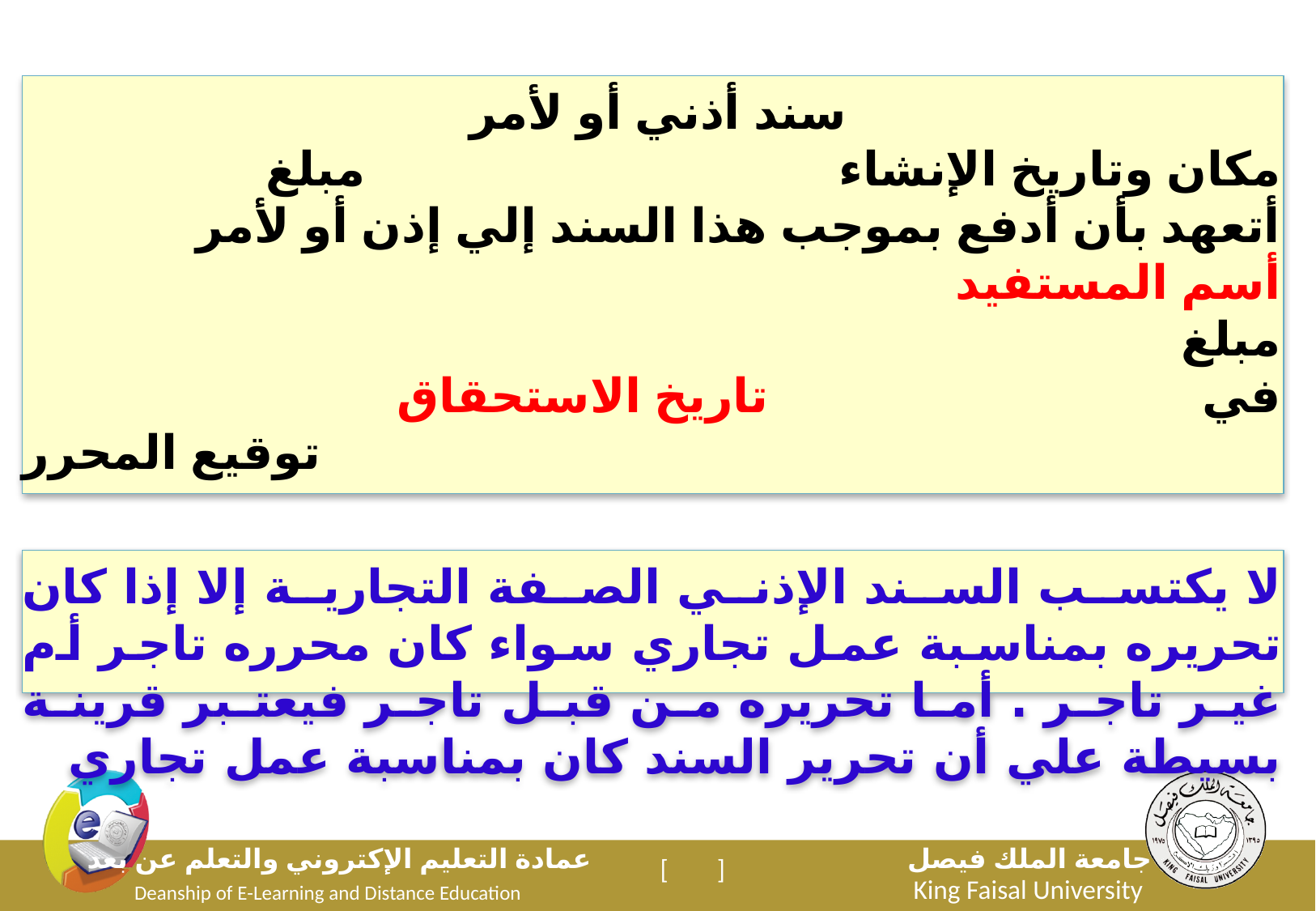

سند أذني أو لأمر
مكان وتاريخ الإنشاء                                    مبلغ
أتعهد بأن أدفع بموجب هذا السند إلي إذن أو لأمر             أسم المستفيد
مبلغ
في                                 تاريخ الاستحقاق
توقيع المحرر

لا يكتسب السند الإذني الصفة التجارية إلا إذا كان تحريره بمناسبة عمل تجاري سواء كان محرره تاجر أم غير تاجر . أما تحريره من قبل تاجر فيعتبر قرينة بسيطة علي أن تحرير السند كان بمناسبة عمل تجاري